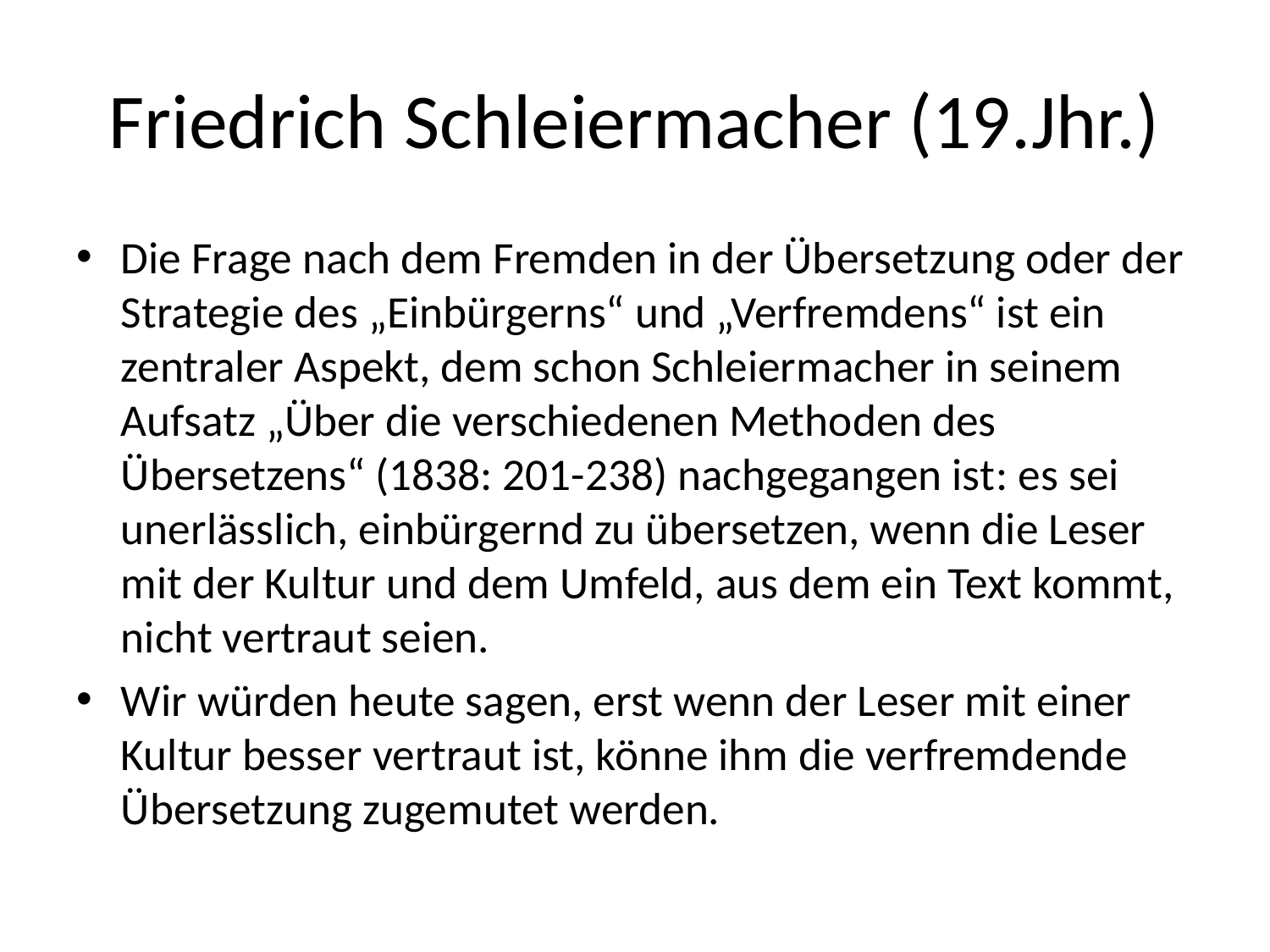

# Friedrich Schleiermacher (19.Jhr.)
Die Frage nach dem Fremden in der Übersetzung oder der Strategie des „Einbürgerns“ und „Verfremdens“ ist ein zentraler Aspekt, dem schon Schleiermacher in seinem Aufsatz „Über die verschiedenen Methoden des Übersetzens“ (1838: 201-238) nachgegangen ist: es sei unerlässlich, einbürgernd zu übersetzen, wenn die Leser mit der Kultur und dem Umfeld, aus dem ein Text kommt, nicht vertraut seien.
Wir würden heute sagen, erst wenn der Leser mit einer Kultur besser vertraut ist, könne ihm die verfremdende Übersetzung zugemutet werden.